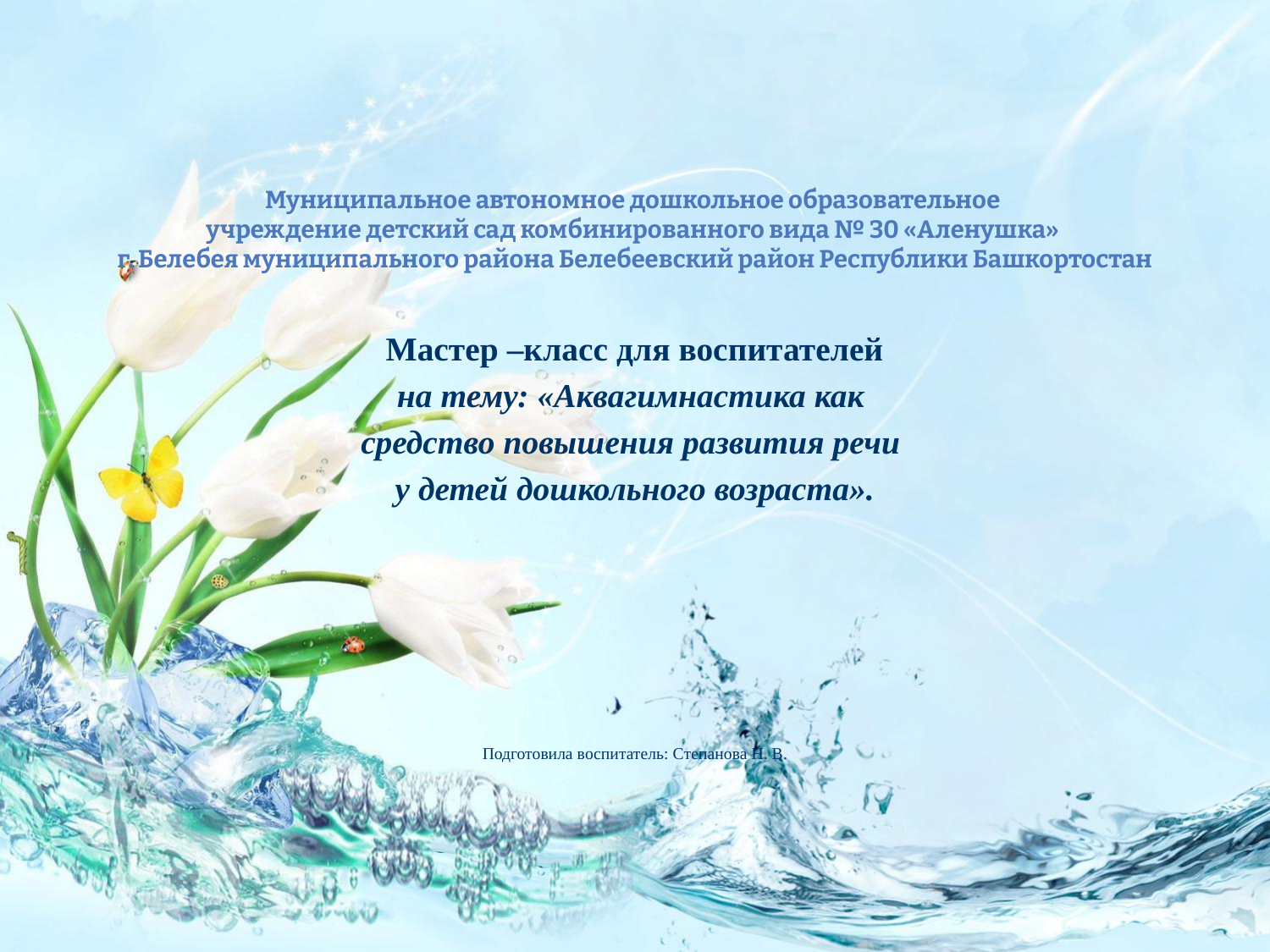

# Муниципальное автономное дошкольное образовательное учреждение детский сад комбинированного вида № 30 «Аленушка» г. Белебея муниципального района Белебеевский район Республики Башкортостан
Мастер –класс для воспитателей
на тему: «Аквагимнастика как
средство повышения развития речи
у детей дошкольного возраста».

Подготовила воспитатель: Степанова Н. В.